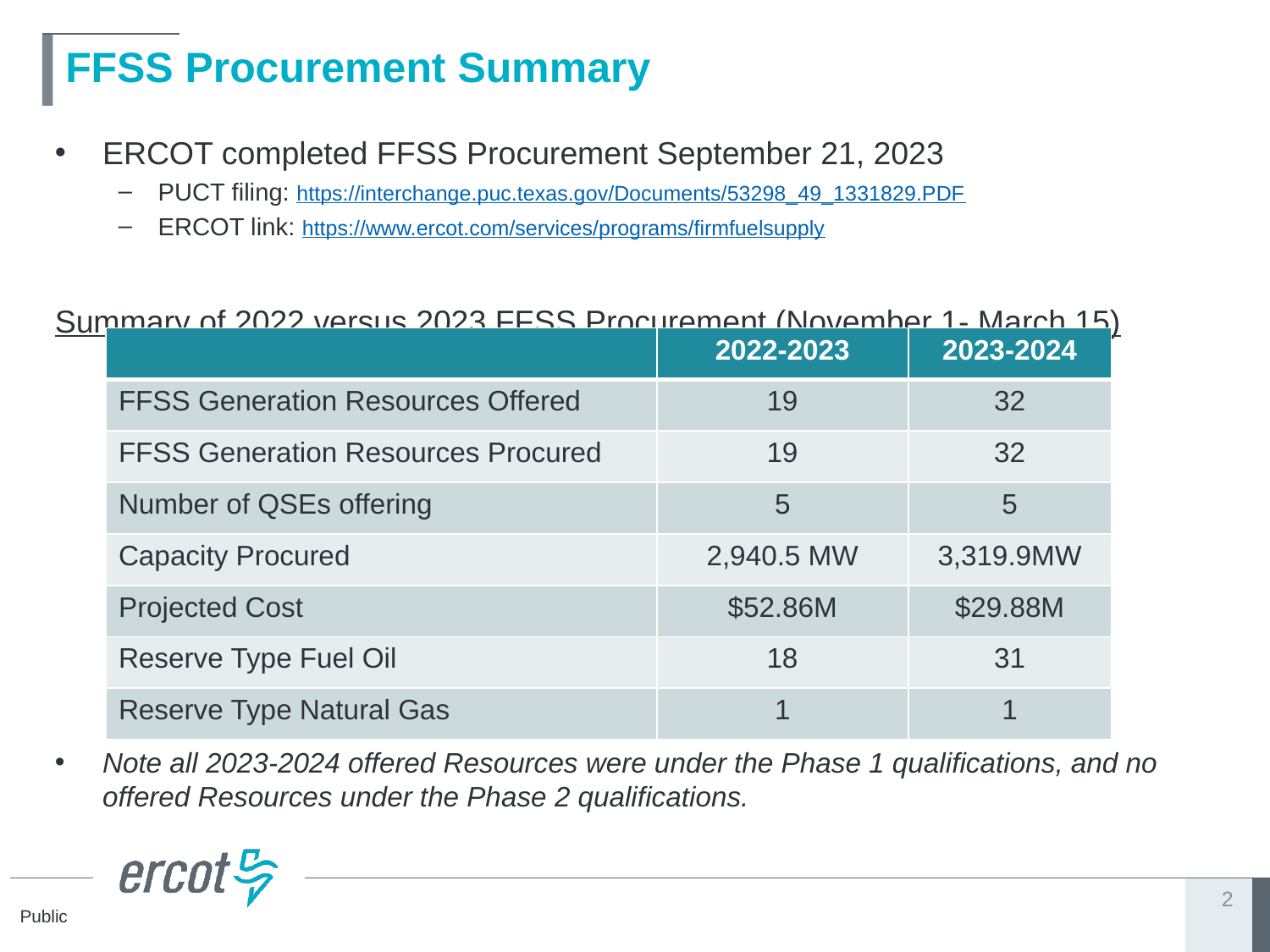

# FFSS Procurement Summary
ERCOT completed FFSS Procurement September 21, 2023
PUCT filing: https://interchange.puc.texas.gov/Documents/53298_49_1331829.PDF
ERCOT link: https://www.ercot.com/services/programs/firmfuelsupply

Summary of 2022 versus 2023 FFSS Procurement (November 1- March 15)

Note all 2023-2024 offered Resources were under the Phase 1 qualifications, and no offered Resources under the Phase 2 qualifications.

|  | 2022-2023 | 2023-2024 |
| --- | --- | --- |
| FFSS Generation Resources Offered | 19 | 32 |
| FFSS Generation Resources Procured | 19 | 32 |
| Number of QSEs offering | 5 | 5 |
| Capacity Procured | 2,940.5 MW | 3,319.9MW |
| Projected Cost | $52.86M | $29.88M |
| Reserve Type Fuel Oil | 18 | 31 |
| Reserve Type Natural Gas | 1 | 1 |